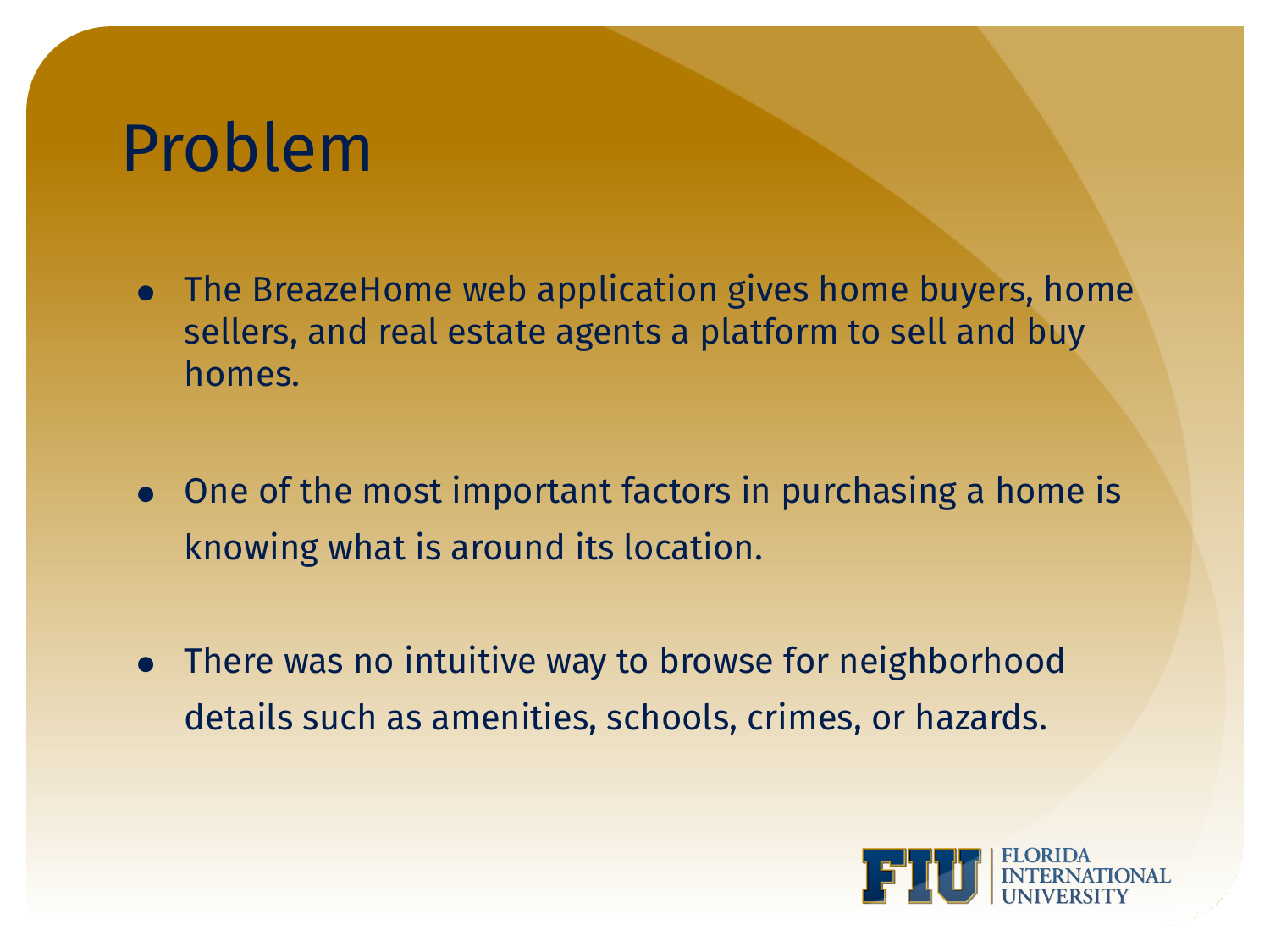

# Problem
The BreazeHome web application gives home buyers, home sellers, and real estate agents a platform to sell and buy homes.

One of the most important factors in purchasing a home is knowing what is around its location.

There was no intuitive way to browse for neighborhood details such as amenities, schools, crimes, or hazards.